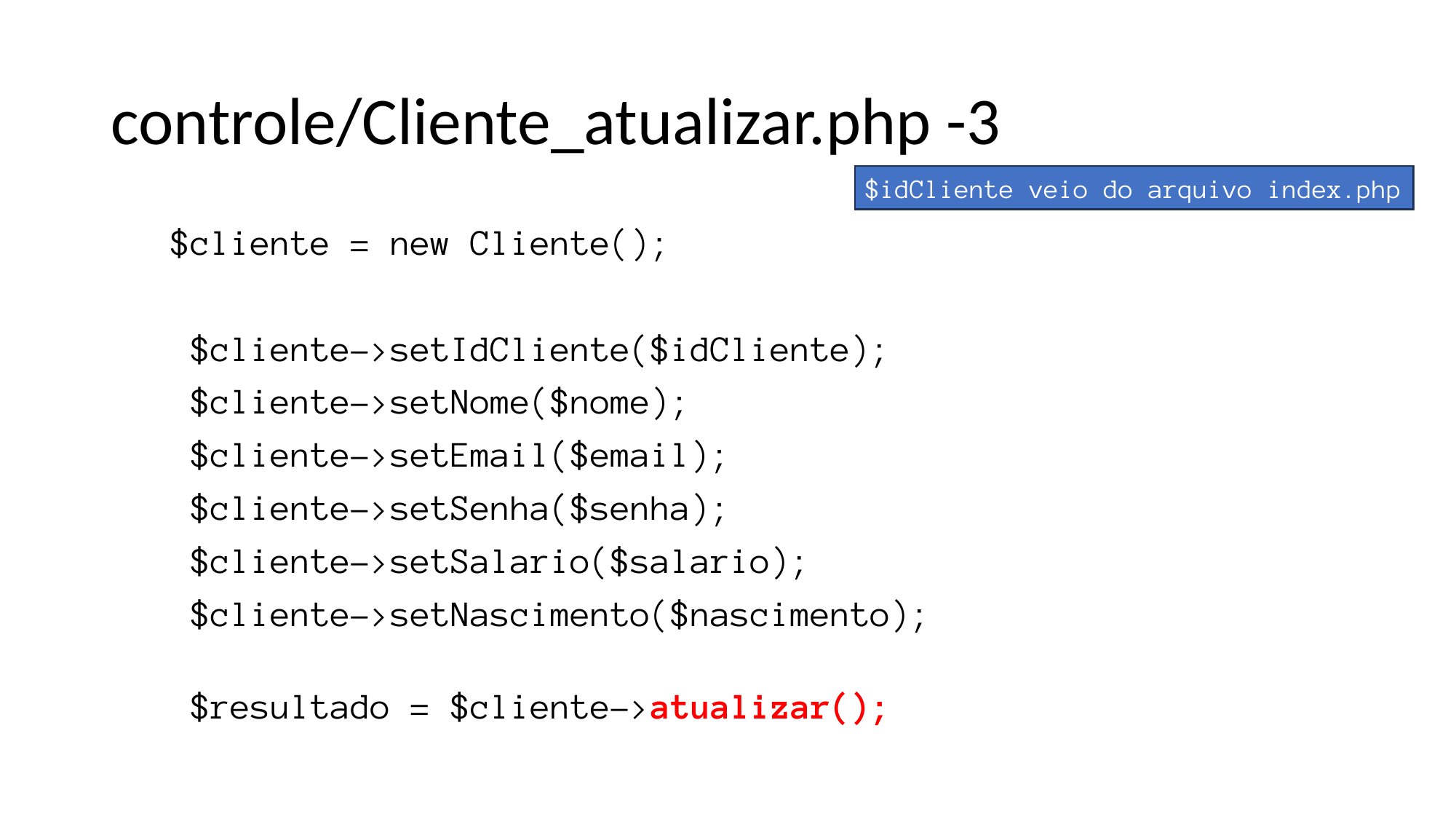

# controle/Cliente_atualizar.php -3
$idCliente veio do arquivo index.php
   $cliente = new Cliente();

    $cliente->setIdCliente($idCliente);
    $cliente->setNome($nome);
    $cliente->setEmail($email);
    $cliente->setSenha($senha);
    $cliente->setSalario($salario);
    $cliente->setNascimento($nascimento);
    $resultado = $cliente->atualizar();